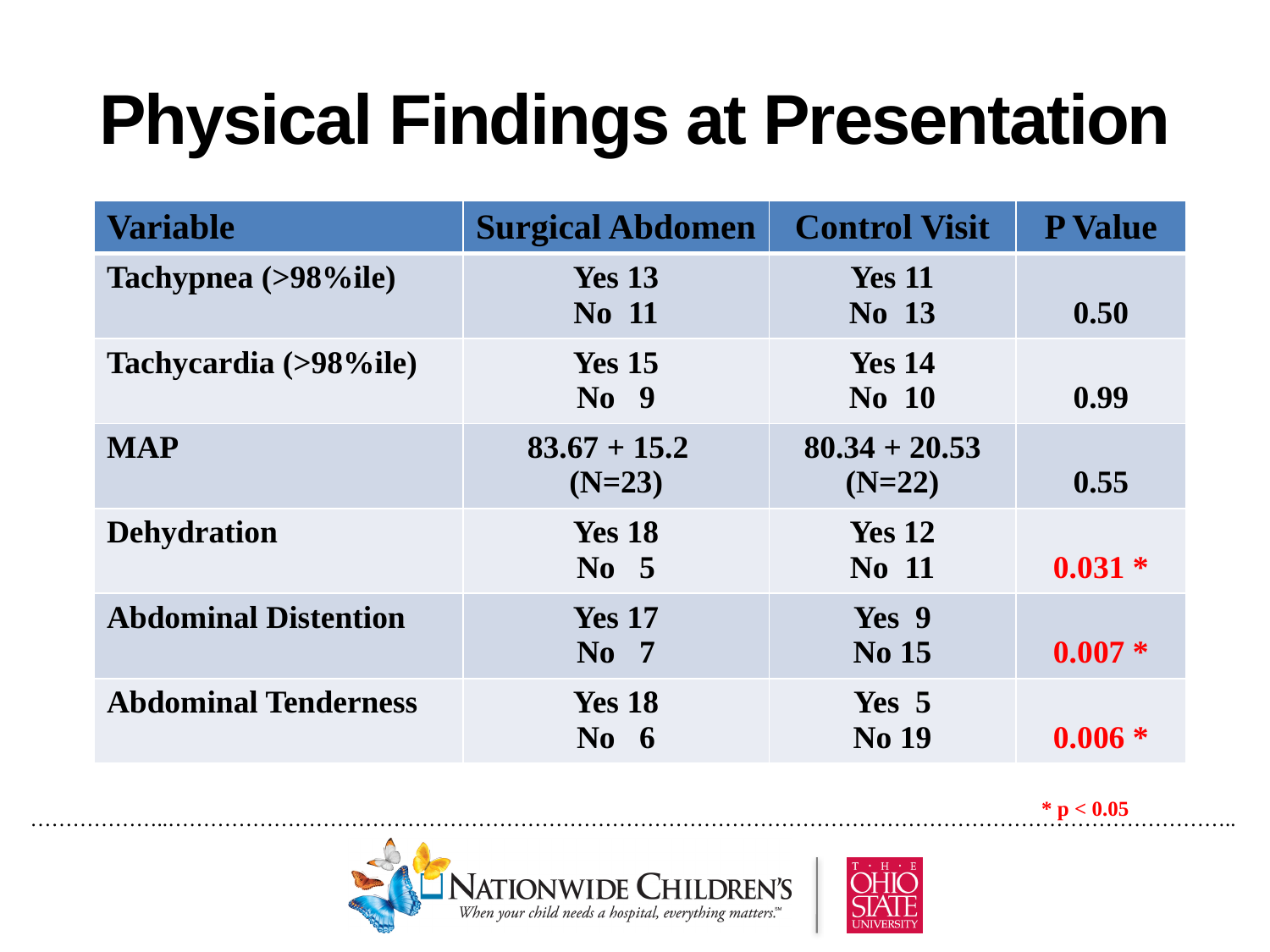

# Physical Findings at Presentation
| Variable | Surgical Abdomen | Control Visit | P Value |
| --- | --- | --- | --- |
| Tachypnea (>98%ile) | Yes 13 No 11 | Yes 11 No 13 | 0.50 |
| Tachycardia (>98%ile) | Yes 15 No 9 | Yes 14 No 10 | 0.99 |
| MAP | 83.67 + 15.2 (N=23) | 80.34 + 20.53 (N=22) | 0.55 |
| Dehydration | Yes 18 No 5 | Yes 12 No 11 | 0.031 \* |
| Abdominal Distention | Yes 17 No 7 | Yes 9 No 15 | 0.007 \* |
| Abdominal Tenderness | Yes 18 No 6 | Yes 5 No 19 | 0.006 \* |
* p < 0.05